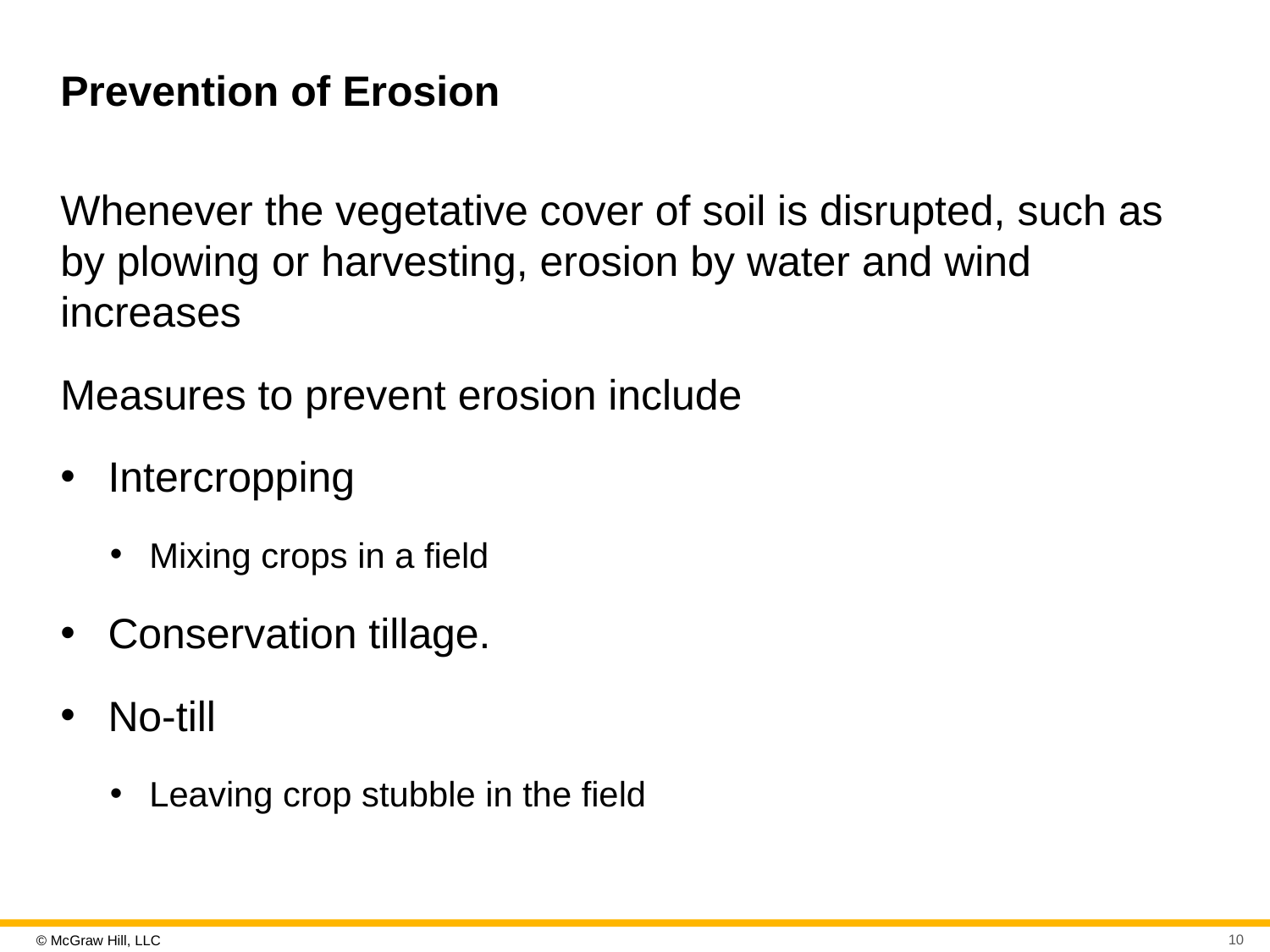

# Prevention of Erosion
Whenever the vegetative cover of soil is disrupted, such as by plowing or harvesting, erosion by water and wind increases
Measures to prevent erosion include
Intercropping
Mixing crops in a field
Conservation tillage.
No-till
Leaving crop stubble in the field
10